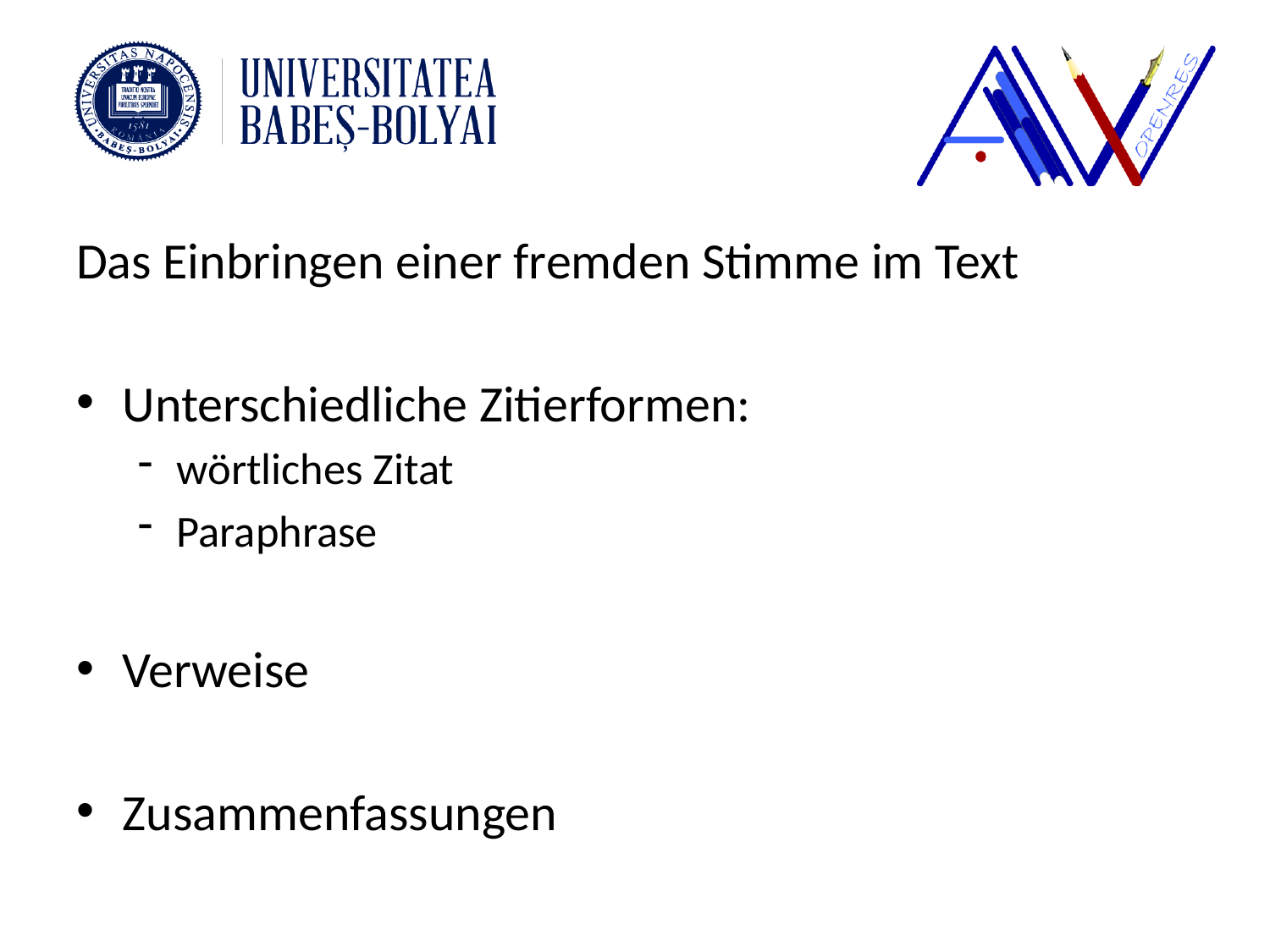

#
Das Einbringen einer fremden Stimme im Text

Unterschiedliche Zitierformen:
wörtliches Zitat
Paraphrase

Verweise

Zusammenfassungen